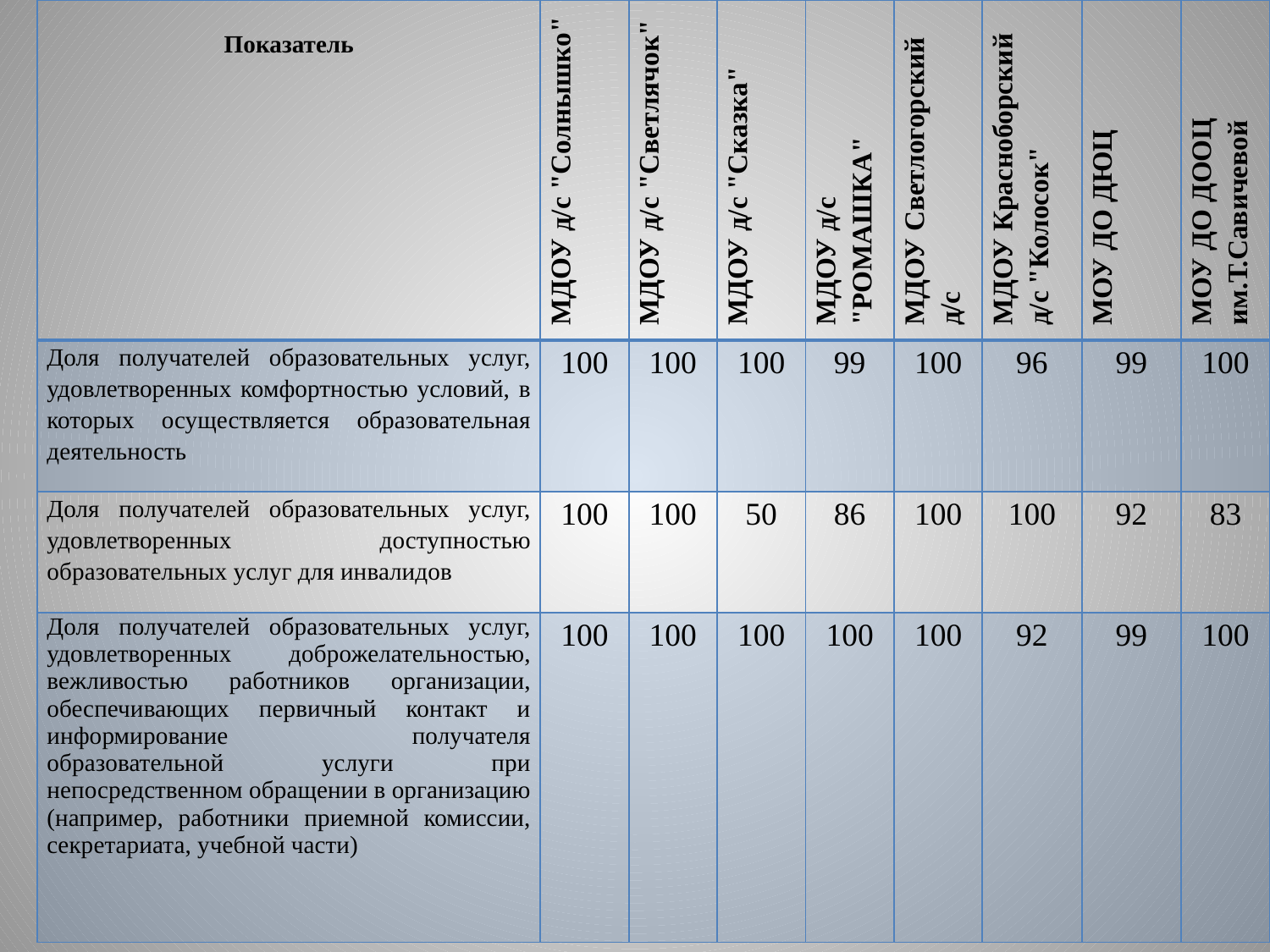

| Показатель | МДОУ д/с "Солнышко" | МДОУ д/с "Светлячок" | МДОУ д/с "Сказка" | МДОУ д/с "РОМАШКА" | МДОУ Светлогорский д/с | МДОУ Красноборский д/с "Колосок" | МОУ ДО ДЮЦ | МОУ ДО ДООЦ им.Т.Савичевой |
| --- | --- | --- | --- | --- | --- | --- | --- | --- |
| Доля получателей образовательных услуг, удовлетворенных комфортностью условий, в которых осуществляется образовательная деятельность | 100 | 100 | 100 | 99 | 100 | 96 | 99 | 100 |
| Доля получателей образовательных услуг, удовлетворенных доступностью образовательных услуг для инвалидов | 100 | 100 | 50 | 86 | 100 | 100 | 92 | 83 |
| Доля получателей образовательных услуг, удовлетворенных доброжелательностью, вежливостью работников организации, обеспечивающих первичный контакт и информирование получателя образовательной услуги при непосредственном обращении в организацию (например, работники приемной комиссии, секретариата, учебной части) | 100 | 100 | 100 | 100 | 100 | 92 | 99 | 100 |